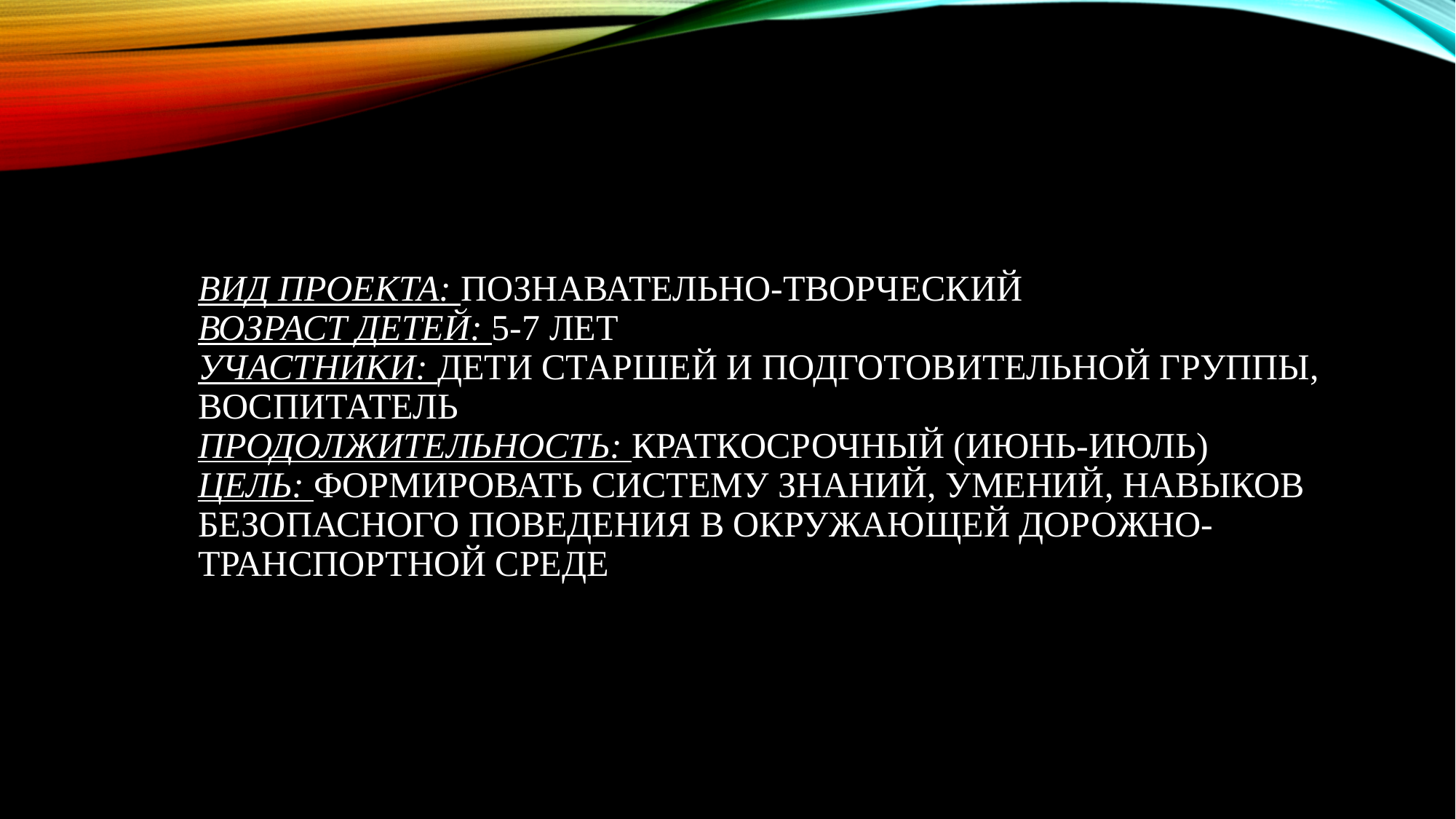

# Вид проекта: познавательно-творческий Возраст детей: 5-7 лет Участники: дети старшей и подготовительной группы, воспитатель Продолжительность: краткосрочный (июнь-июль) Цель: формировать систему знаний, умений, навыков безопасного поведения в окружающей дорожно-транспортной среде